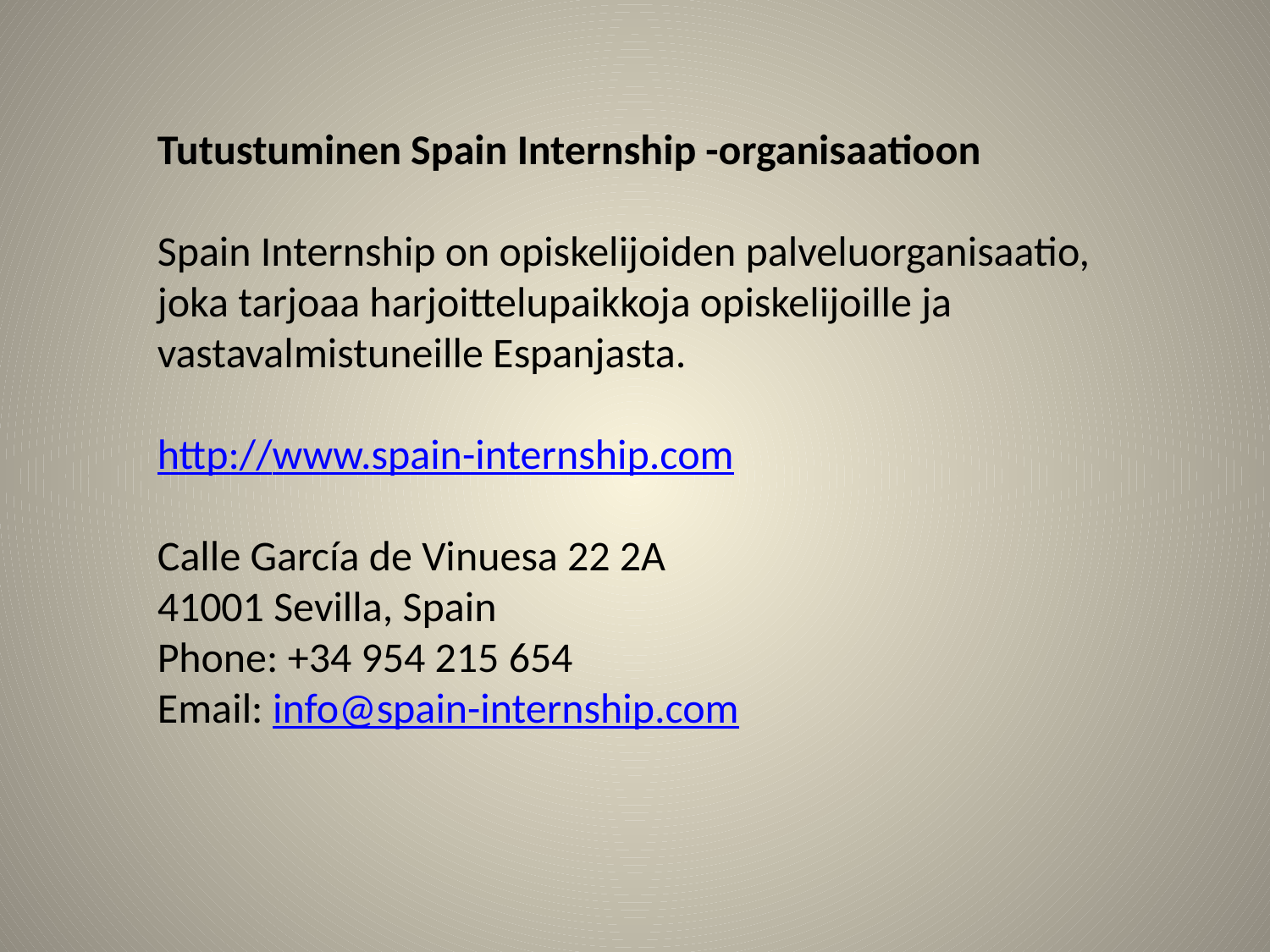

Tutustuminen Spain Internship -organisaatioon

Spain Internship on opiskelijoiden palveluorganisaatio, joka tarjoaa harjoittelupaikkoja opiskelijoille ja vastavalmistuneille Espanjasta.

http://www.spain-internship.com

Calle García de Vinuesa 22 2A
41001 Sevilla, Spain
Phone: +34 954 215 654
Email: info@spain-internship.com